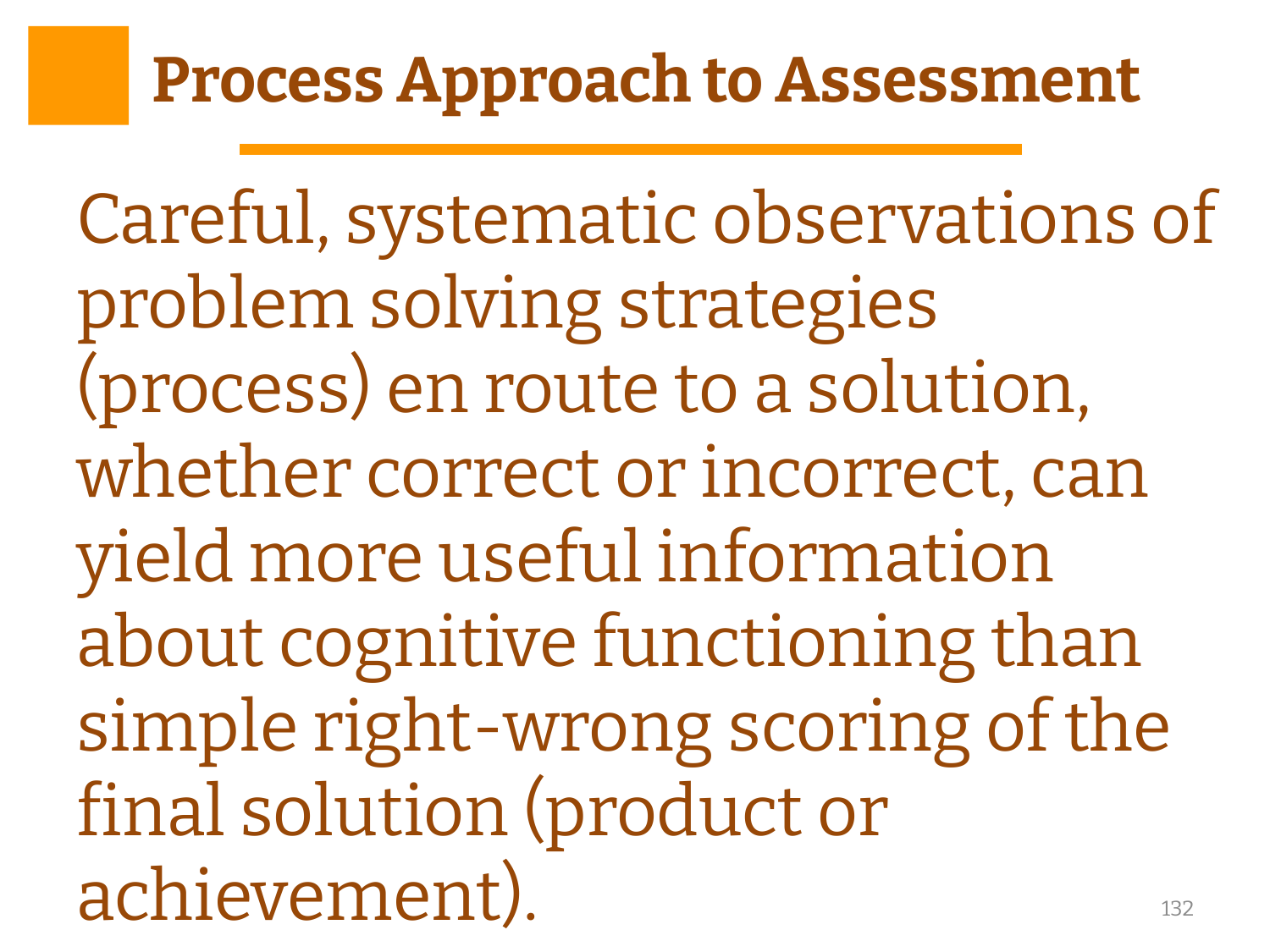

# Process Approach to Assessment

	Careful, systematic observations of problem solving strategies (process) en route to a solution, whether correct or incorrect, can yield more useful information about cognitive functioning than simple right-wrong scoring of the final solution (product or achievement).
132